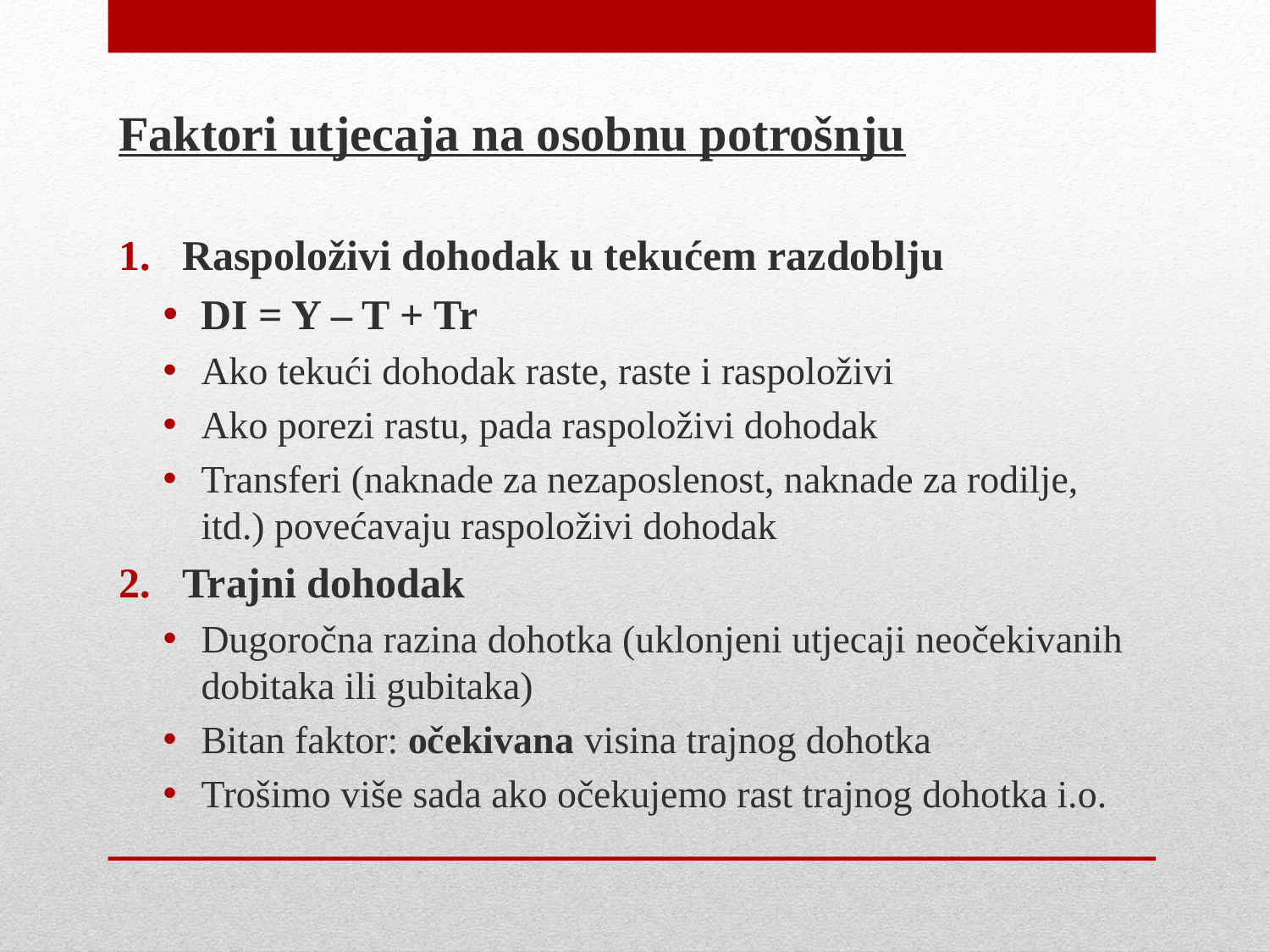

Faktori utjecaja na osobnu potrošnju

Raspoloživi dohodak u tekućem razdoblju
DI = Y – T + Tr
Ako tekući dohodak raste, raste i raspoloživi
Ako porezi rastu, pada raspoloživi dohodak
Transferi (naknade za nezaposlenost, naknade za rodilje, itd.) povećavaju raspoloživi dohodak
Trajni dohodak
Dugoročna razina dohotka (uklonjeni utjecaji neočekivanih dobitaka ili gubitaka)
Bitan faktor: očekivana visina trajnog dohotka
Trošimo više sada ako očekujemo rast trajnog dohotka i.o.